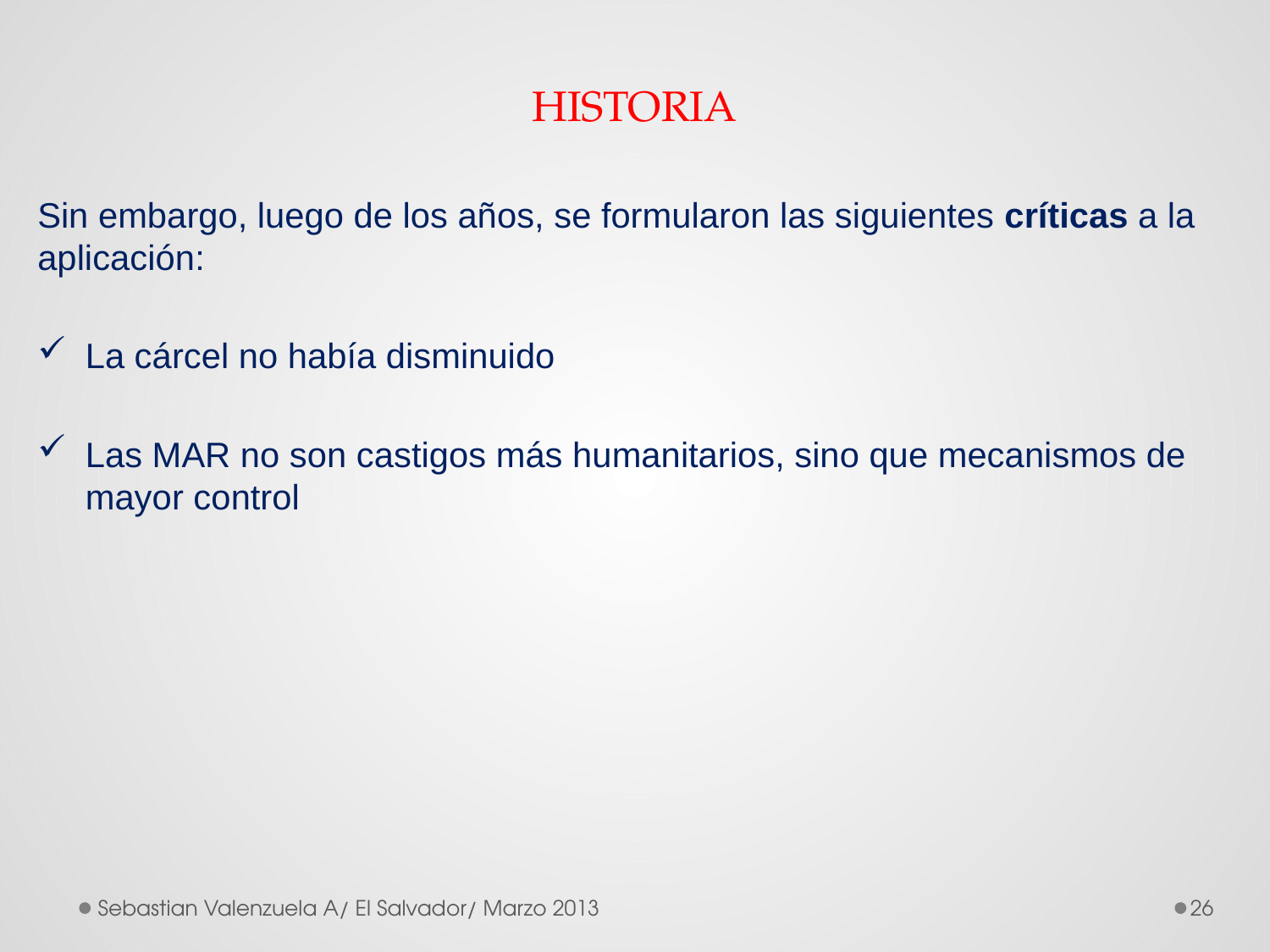

# HISTORIA
Sin embargo, luego de los años, se formularon las siguientes críticas a la aplicación:

La cárcel no había disminuido

Las MAR no son castigos más humanitarios, sino que mecanismos de mayor control
Sebastian Valenzuela A/ El Salvador/ Marzo 2013
26